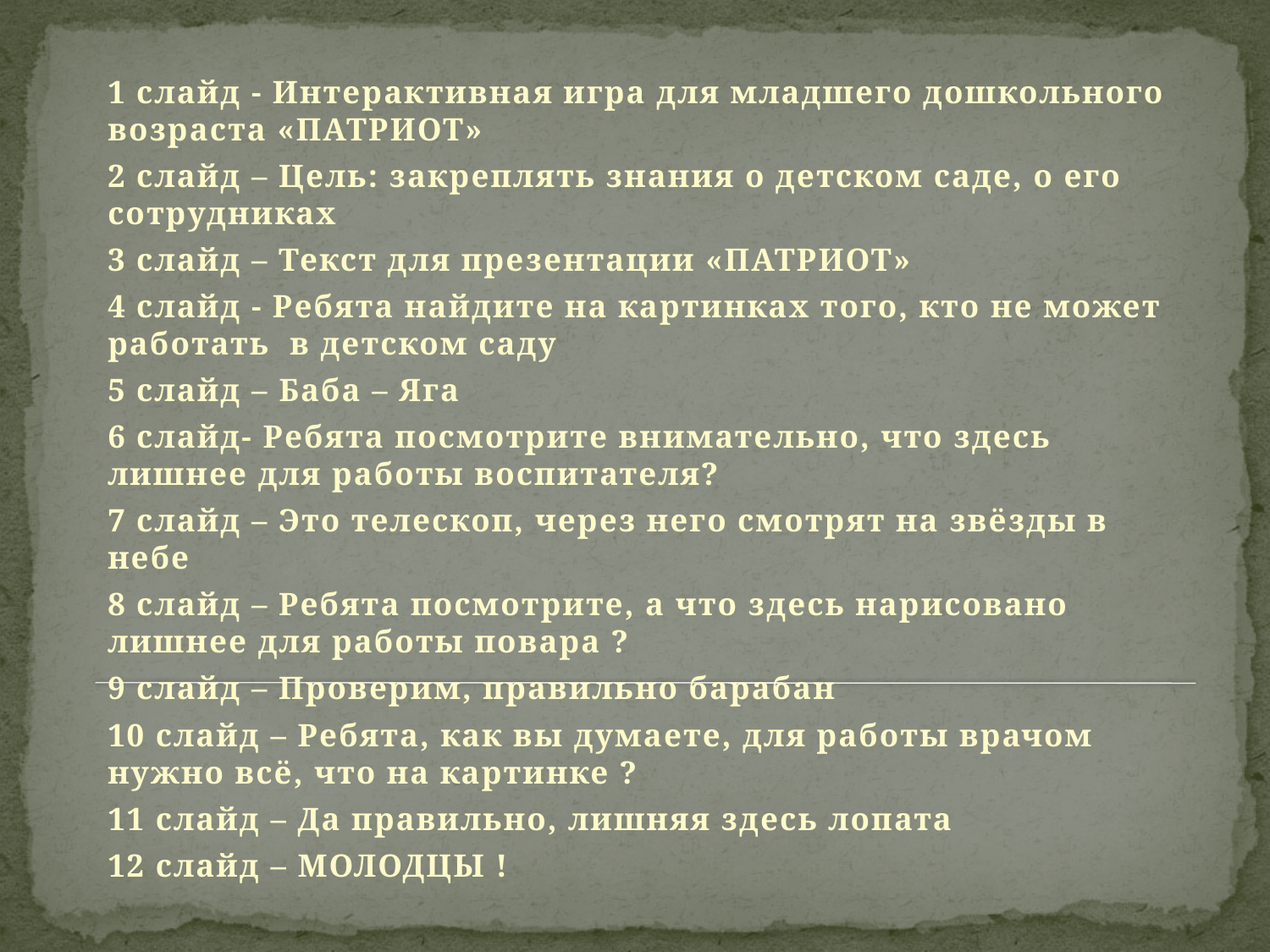

#
1 слайд - Интерактивная игра для младшего дошкольного возраста «ПАТРИОТ»
2 слайд – Цель: закреплять знания о детском саде, о его сотрудниках
3 слайд – Текст для презентации «ПАТРИОТ»
4 слайд - Ребята найдите на картинках того, кто не может работать  в детском саду
5 слайд – Баба – Яга
6 слайд- Ребята посмотрите внимательно, что здесь лишнее для работы воспитателя?
7 слайд – Это телескоп, через него смотрят на звёзды в небе
8 слайд – Ребята посмотрите, а что здесь нарисовано лишнее для работы повара ?
9 слайд – Проверим, правильно барабан
10 слайд – Ребята, как вы думаете, для работы врачом нужно всё, что на картинке ?
11 слайд – Да правильно, лишняя здесь лопата
12 слайд – МОЛОДЦЫ !